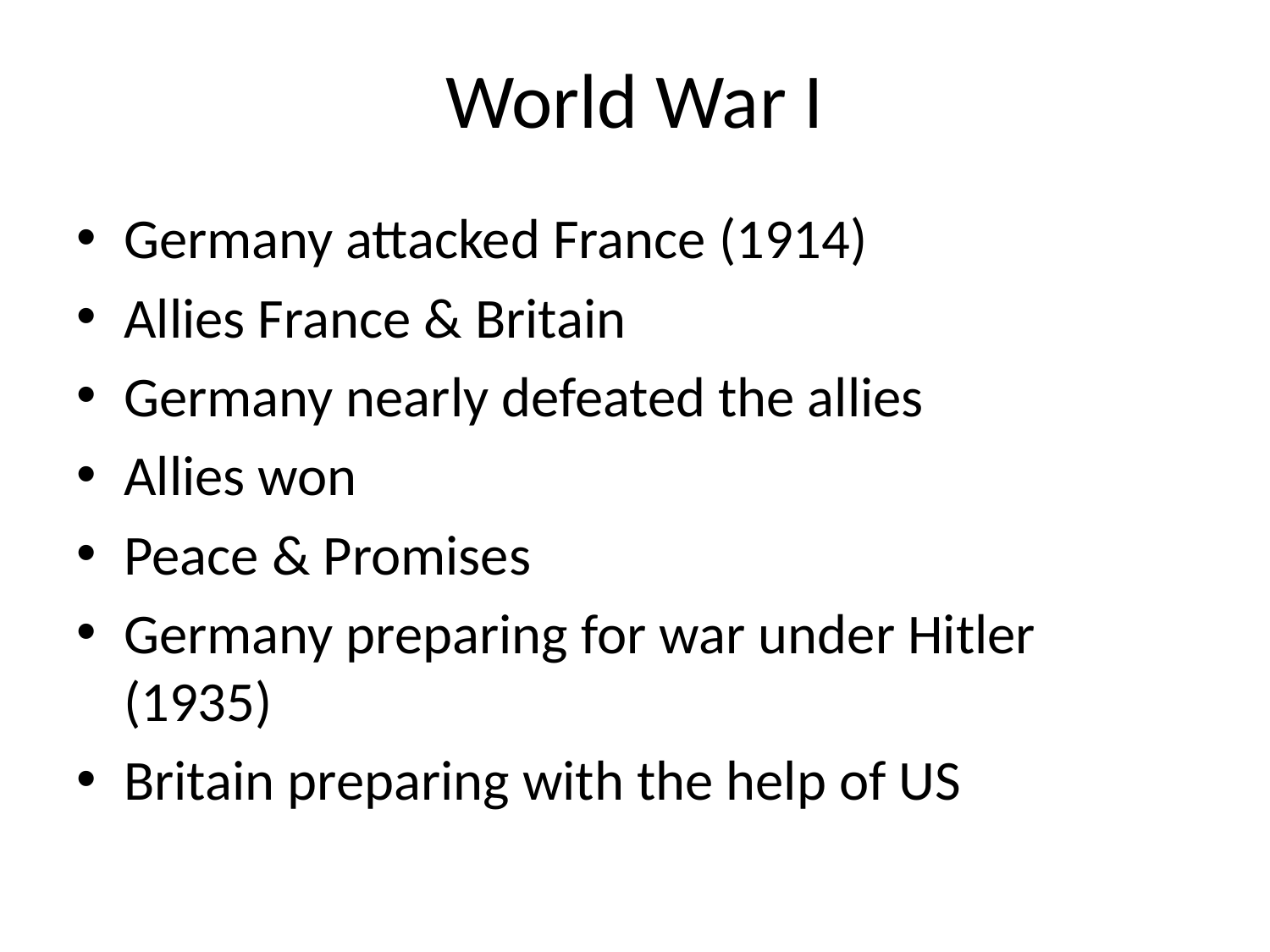

# World War I
Germany attacked France (1914)
Allies France & Britain
Germany nearly defeated the allies
Allies won
Peace & Promises
Germany preparing for war under Hitler (1935)
Britain preparing with the help of US